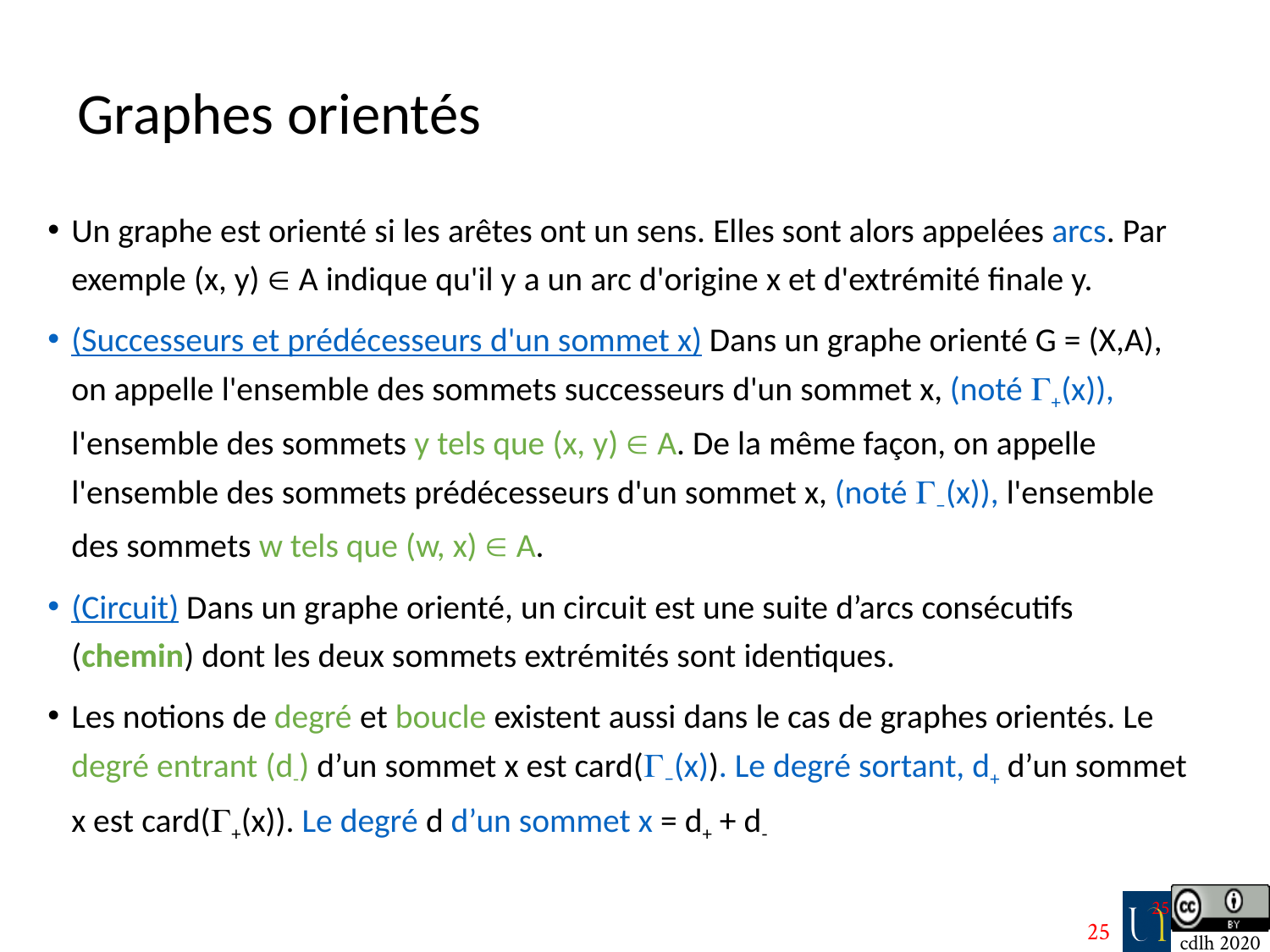

# Graphes orientés
Un graphe est orienté si les arêtes ont un sens. Elles sont alors appelées arcs. Par exemple (x, y) ∈ A indique qu'il y a un arc d'origine x et d'extrémité finale y.
(Successeurs et prédécesseurs d'un sommet x) Dans un graphe orienté G = (X,A), on appelle l'ensemble des sommets successeurs d'un sommet x, (noté Γ+(x)), l'ensemble des sommets y tels que (x, y) ∈ A. De la même façon, on appelle l'ensemble des sommets prédécesseurs d'un sommet x, (noté Γ−(x)), l'ensemble des sommets w tels que (w, x) ∈ A.
(Circuit) Dans un graphe orienté, un circuit est une suite d’arcs consécutifs (chemin) dont les deux sommets extrémités sont identiques.
Les notions de degré et boucle existent aussi dans le cas de graphes orientés. Le degré entrant (d-) d’un sommet x est card(Γ−(x)). Le degré sortant, d+ d’un sommet x est card(Γ+(x)). Le degré d d’un sommet x = d+ + d-

25